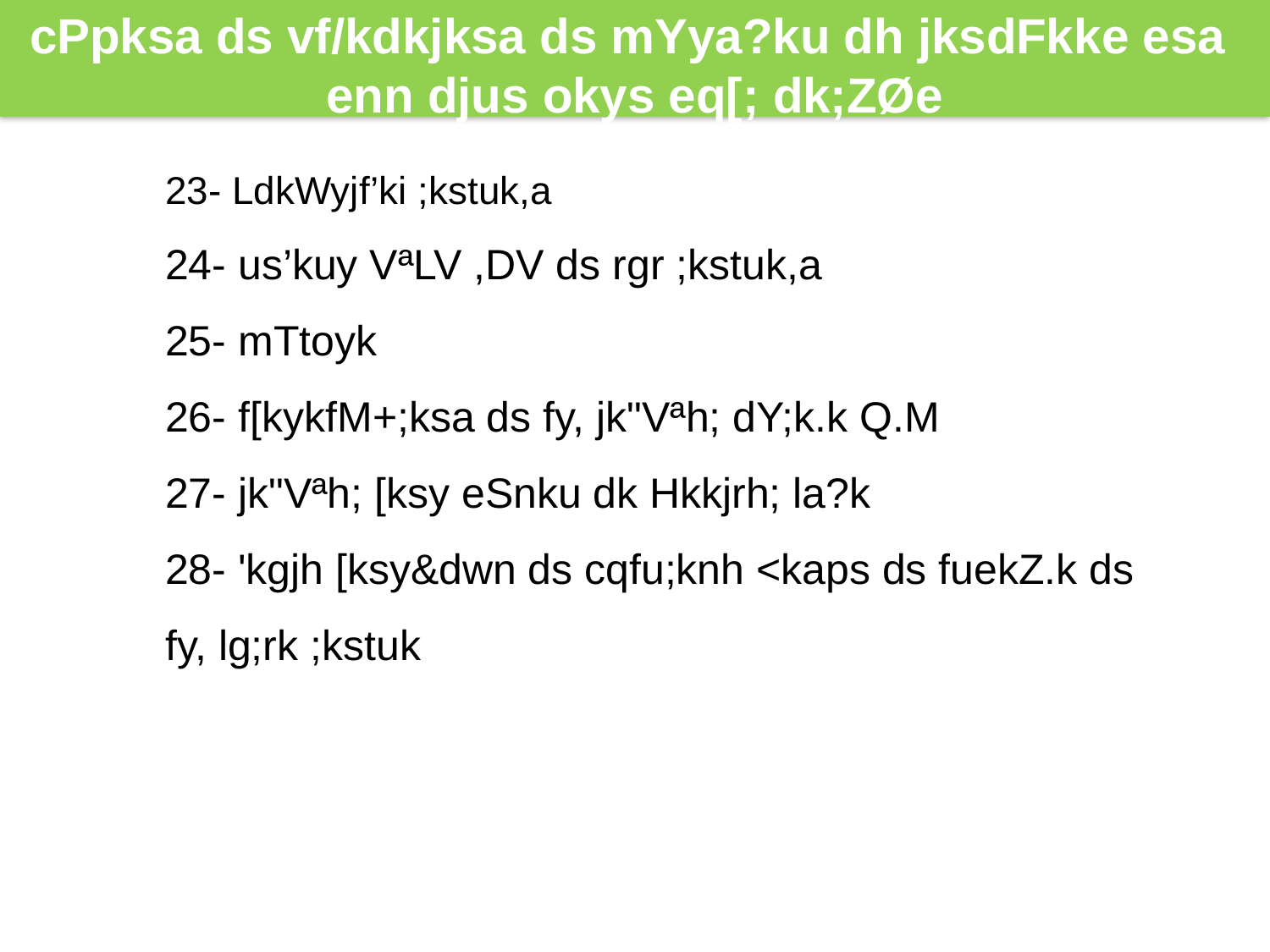

cPpksa ds vf/kdkjksa ds mYya?ku dh jksdFkke esa
enn djus okys eq[; dk;ZØe
23- LdkWyjf’ki ;kstuk,a
24- us’kuy VªLV ,DV ds rgr ;kstuk,a
25- mTtoyk
26- f[kykfM+;ksa ds fy, jk"Vªh; dY;k.k Q.M
27- jk"Vªh; [ksy eSnku dk Hkkjrh; la?k
28- 'kgjh [ksy&dwn ds cqfu;knh <kaps ds fuekZ.k ds fy, lg;rk ;kstuk